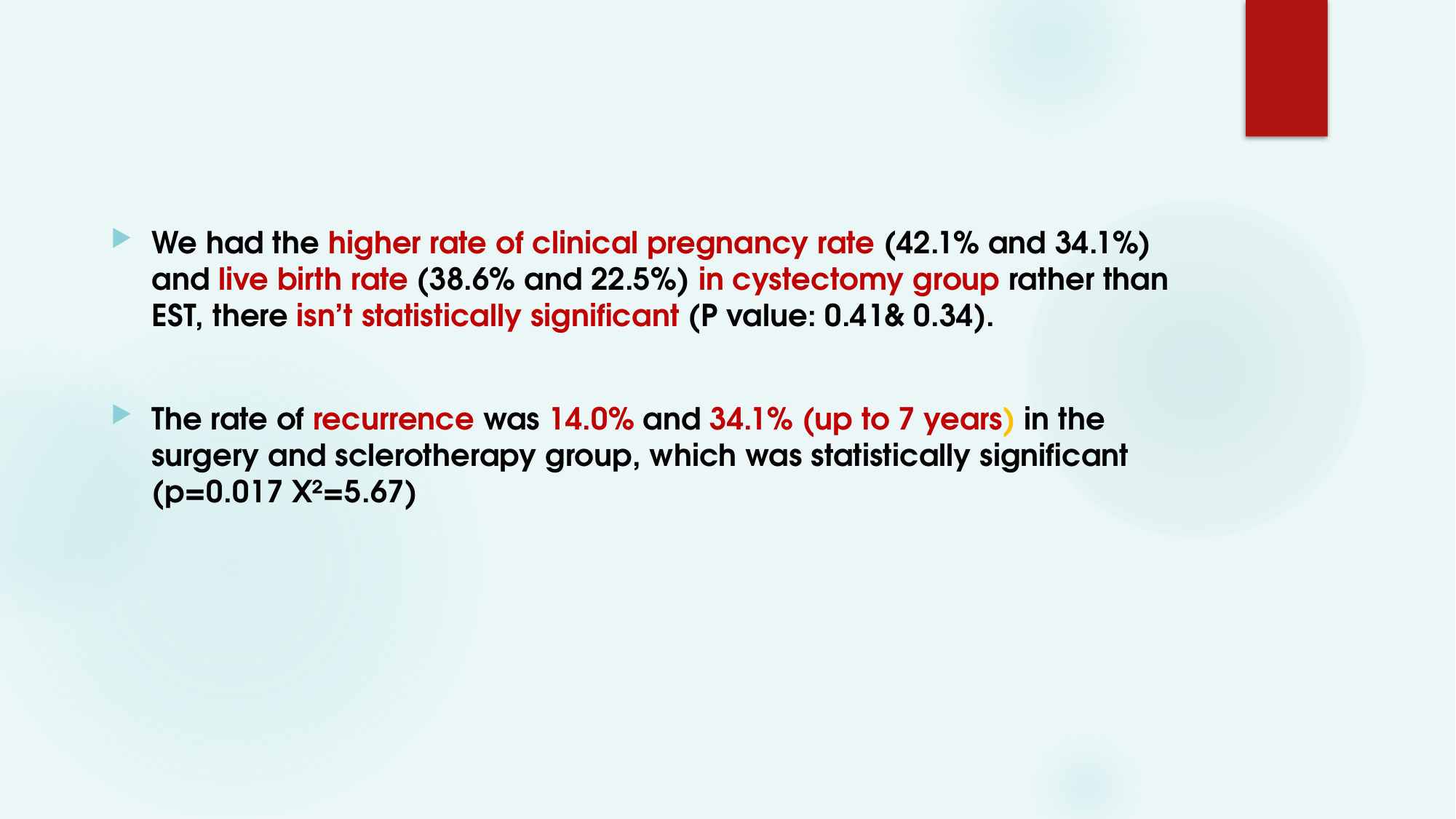

We had the higher rate of clinical pregnancy rate (42.1% and 34.1%) and live birth rate (38.6% and 22.5%) in cystectomy group rather than EST, there isn’t statistically significant (P value: 0.41& 0.34).

The rate of recurrence was 14.0% and 34.1% (up to 7 years) in the surgery and sclerotherapy group, which was statistically significant (p=0.017 X²=5.67)